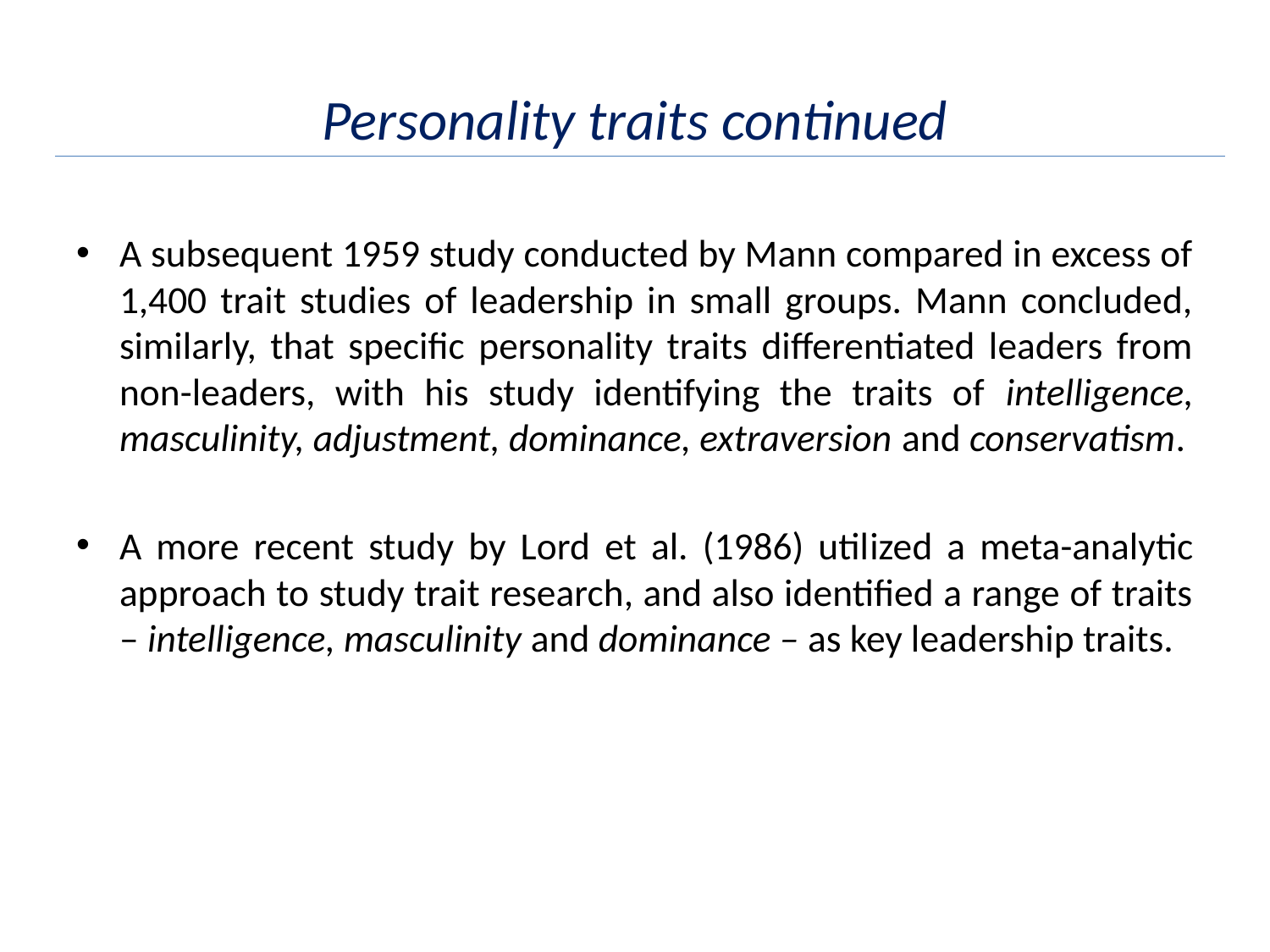

# Personality traits continued
A subsequent 1959 study conducted by Mann compared in excess of 1,400 trait studies of leadership in small groups. Mann concluded, similarly, that specific personality traits differentiated leaders from non-leaders, with his study identifying the traits of intelligence, masculinity, adjustment, dominance, extraversion and conservatism.

A more recent study by Lord et al. (1986) utilized a meta-analytic approach to study trait research, and also identified a range of traits – intelligence, masculinity and dominance – as key leadership traits.